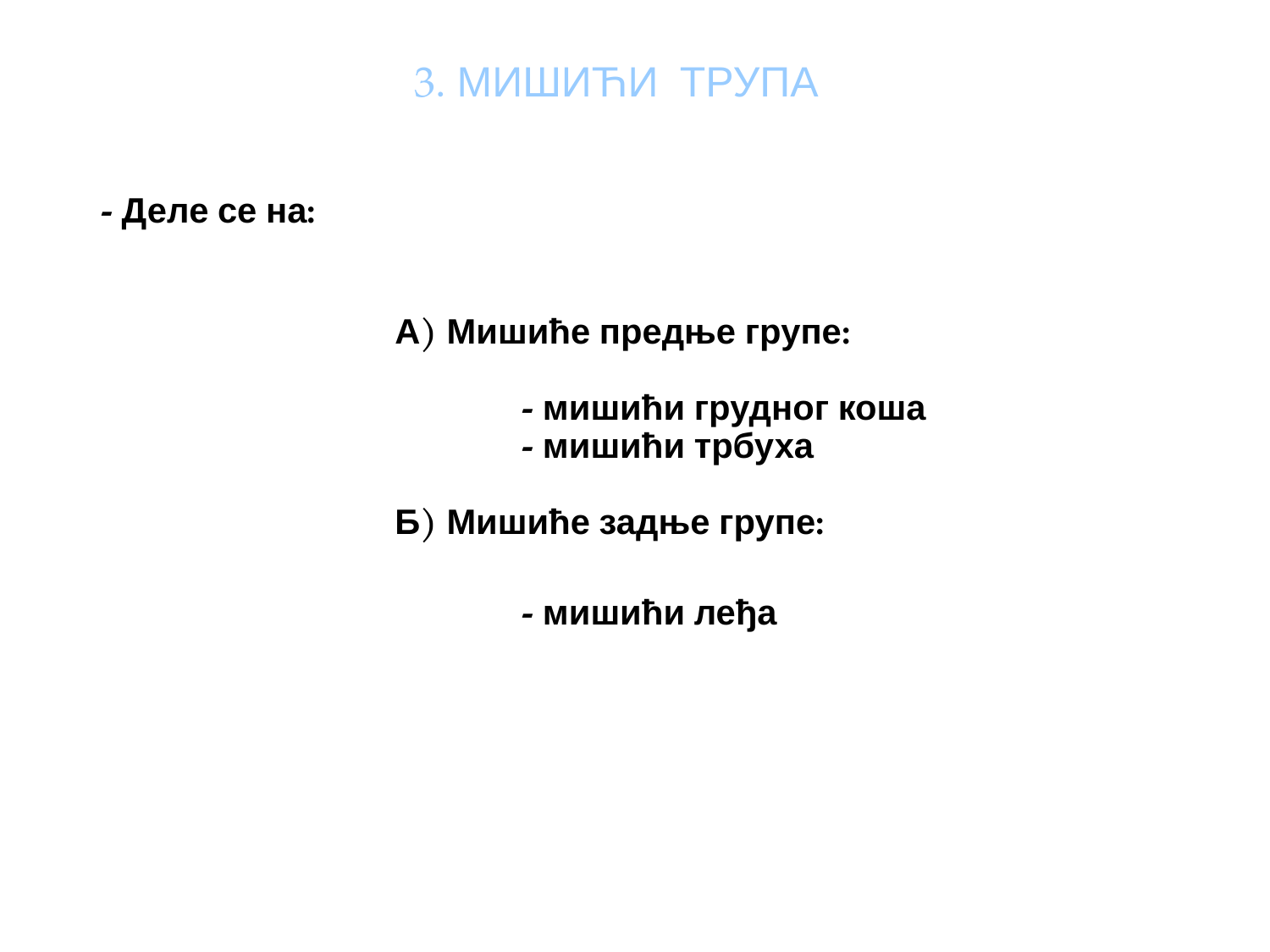

3. МИШИЋИ  ТРУПА
- Деле се на:
		А) Мишиће предње групе:
			- мишићи грудног коша
			- мишићи трбуха
		Б) Мишиће задње групе:

				- мишићи леђа